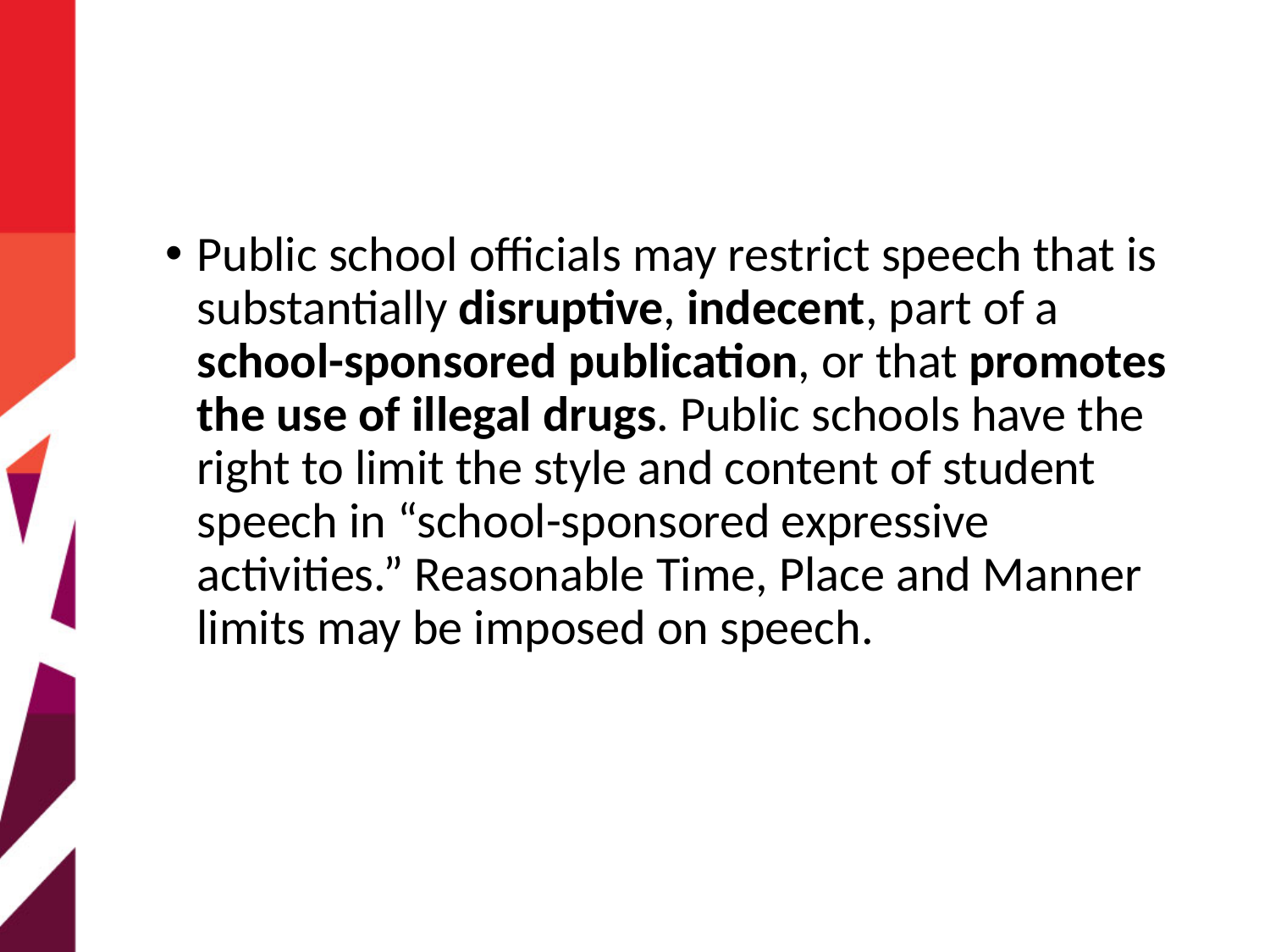

#
Public school officials may restrict speech that is substantially disruptive, indecent, part of a school-sponsored publication, or that promotes the use of illegal drugs. Public schools have the right to limit the style and content of student speech in “school-sponsored expressive activities.” Reasonable Time, Place and Manner limits may be imposed on speech.